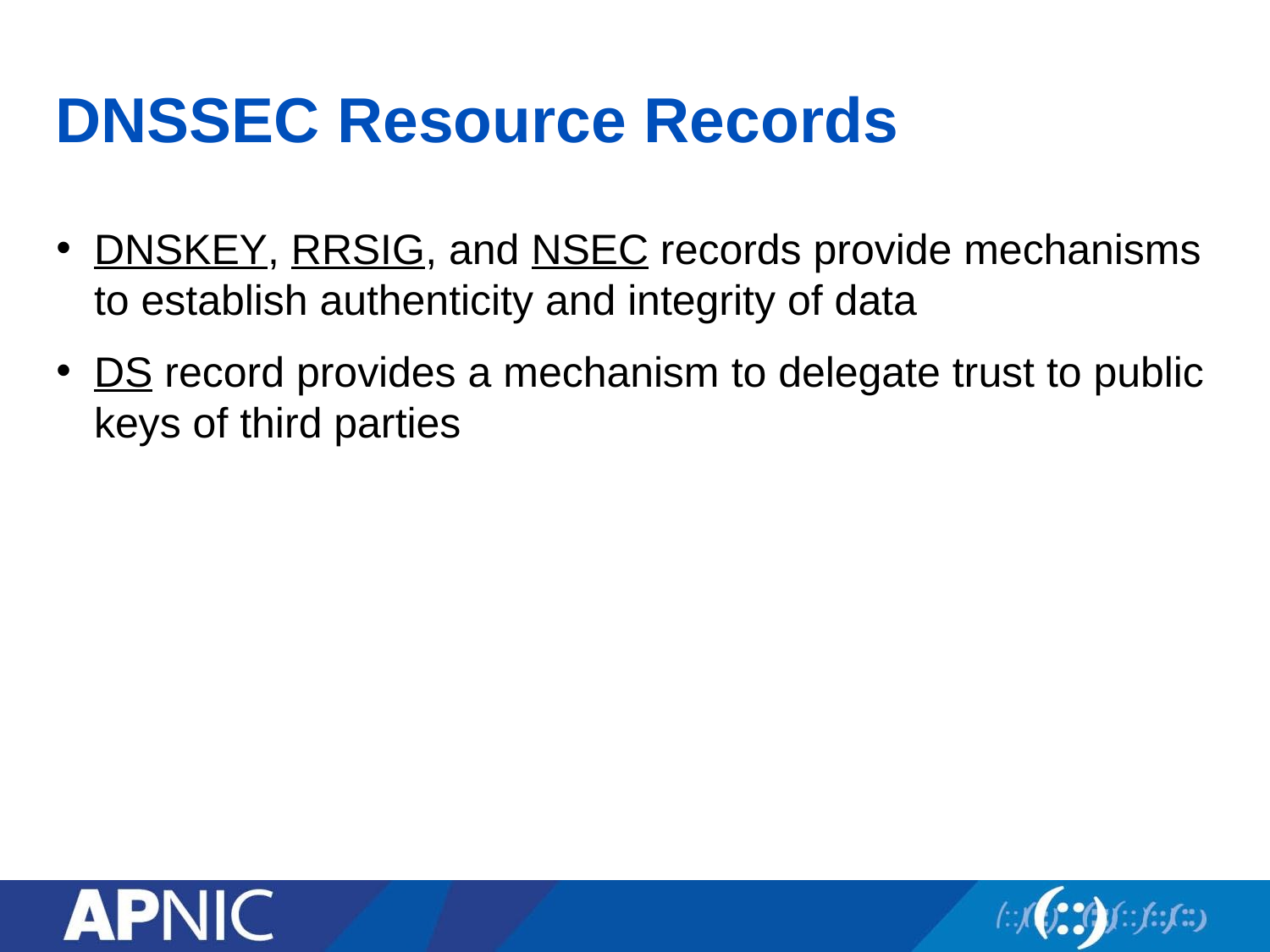

# DNSSEC Resource Records
DNSKEY, RRSIG, and NSEC records provide mechanisms to establish authenticity and integrity of data
DS record provides a mechanism to delegate trust to public keys of third parties